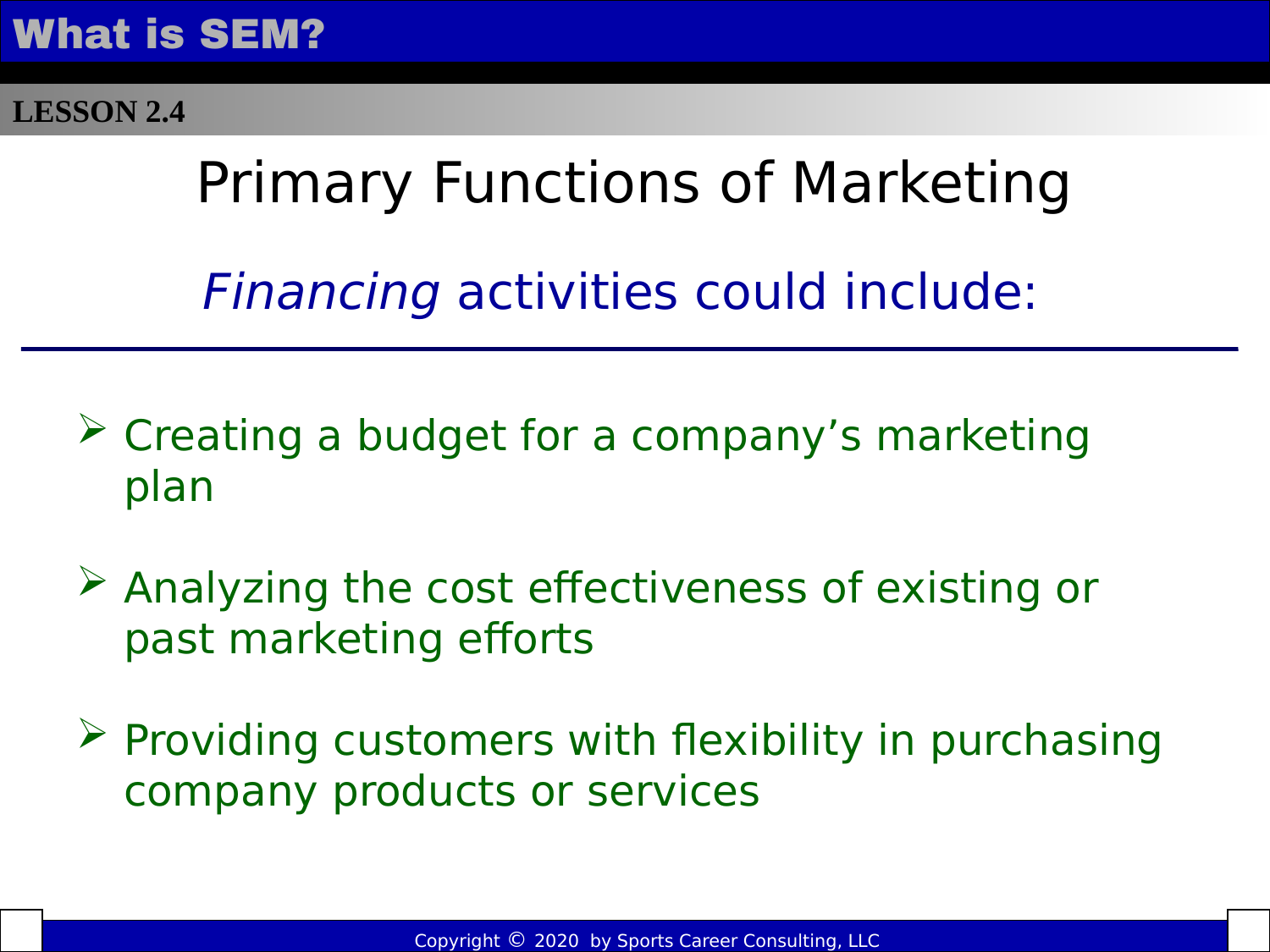

What is SEM?
LESSON 2.4
Primary Functions of Marketing
Financing activities could include:

Creating a budget for a company’s marketing plan

Analyzing the cost effectiveness of existing or past marketing efforts

Providing customers with flexibility in purchasing company products or services
Copyright © 2020  by Sports Career Consulting, LLC